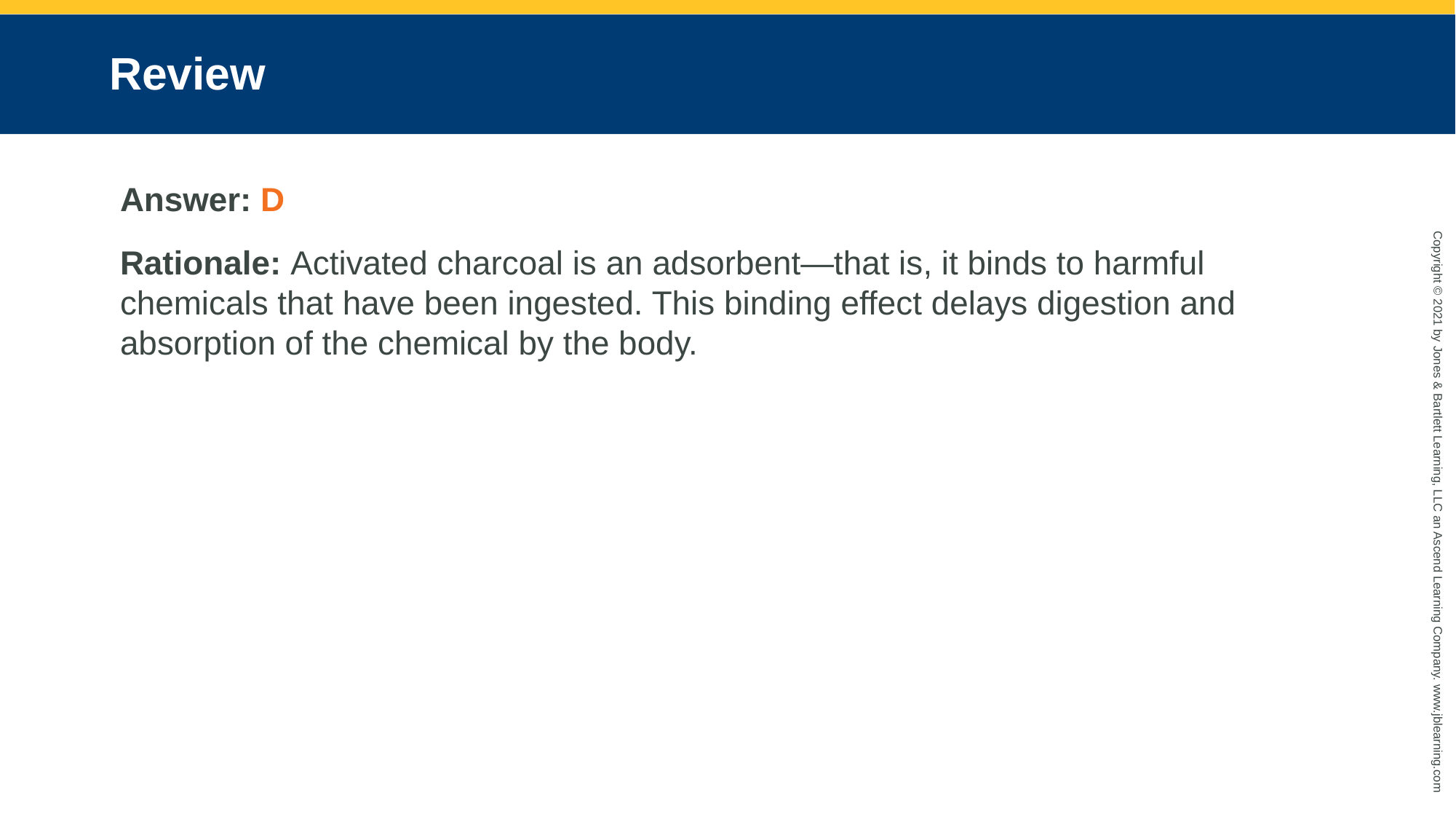

# Review
Answer: D
Rationale: Activated charcoal is an adsorbent—that is, it binds to harmful chemicals that have been ingested. This binding effect delays digestion and absorption of the chemical by the body.